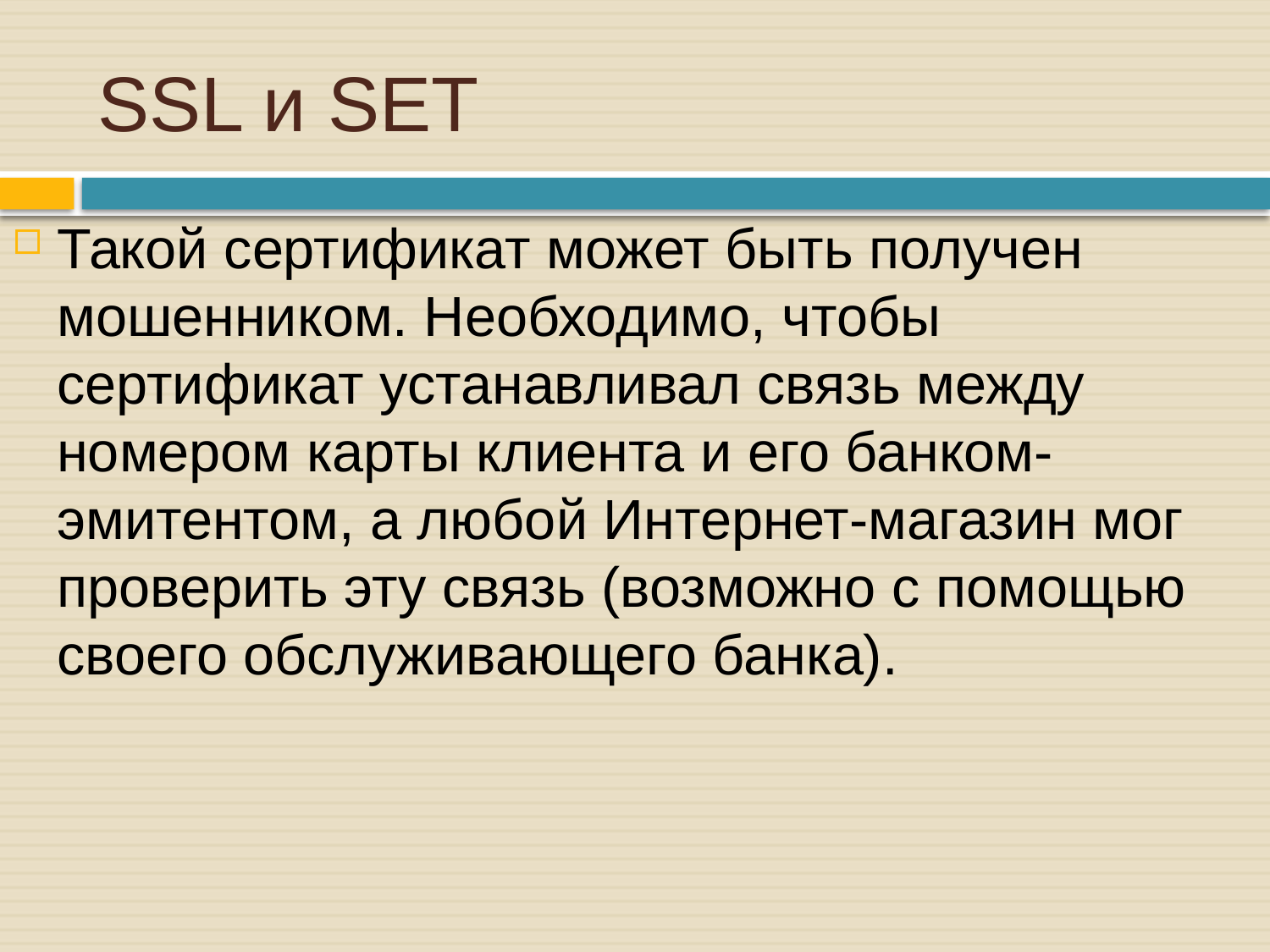

# SSL и SET
Такой сертификат может быть получен мошенником. Необходимо, чтобы сертификат устанавливал связь между номером карты клиента и его банком-эмитентом, а любой Интернет-магазин мог проверить эту связь (возможно с помощью своего обслуживающего банка).